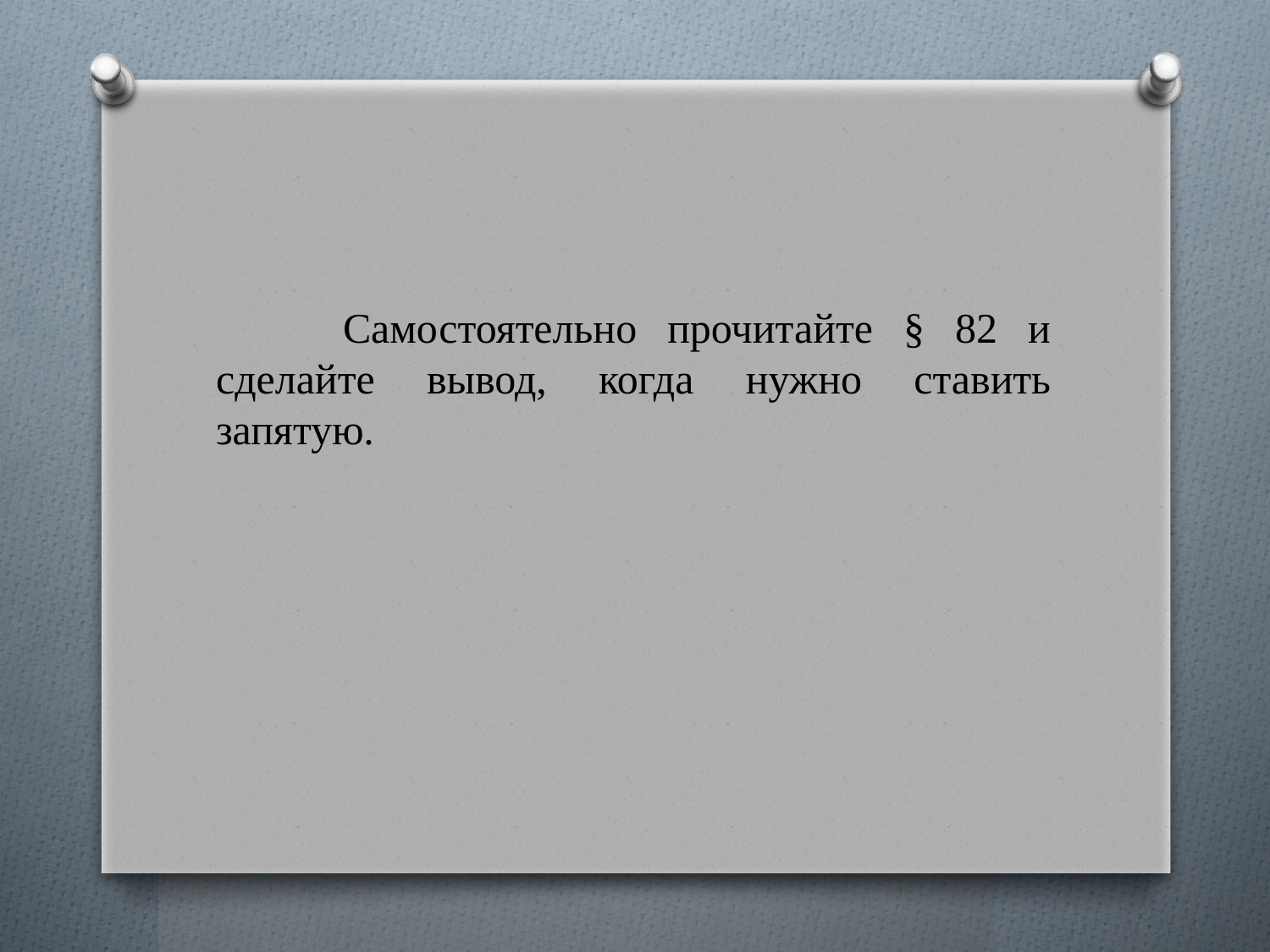

Самостоятельно прочитайте § 82 и сделайте вывод, когда нужно ставить запятую.